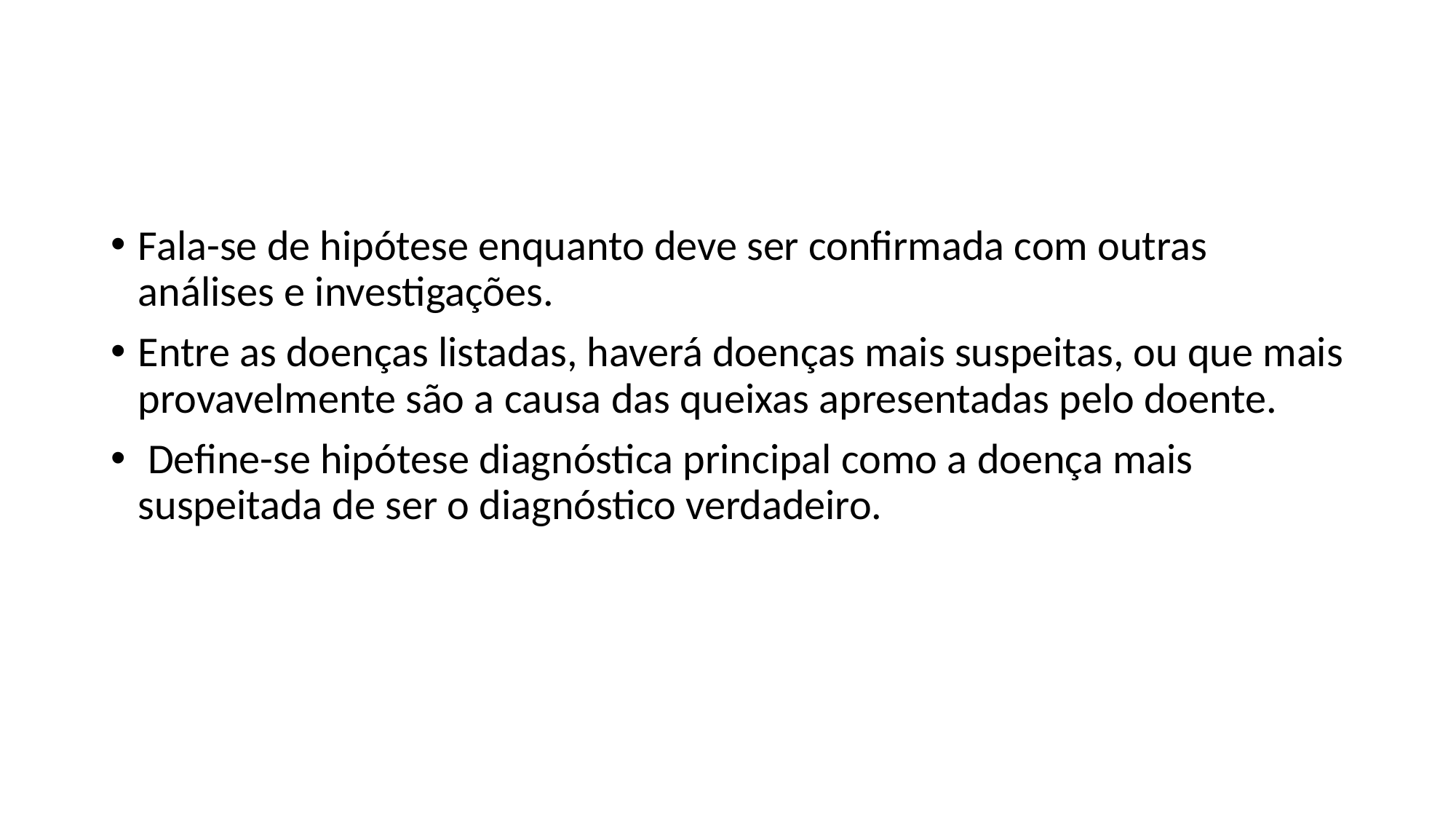

#
Fala-se de hipótese enquanto deve ser confirmada com outras análises e investigações.
Entre as doenças listadas, haverá doenças mais suspeitas, ou que mais provavelmente são a causa das queixas apresentadas pelo doente.
 Define-se hipótese diagnóstica principal como a doença mais suspeitada de ser o diagnóstico verdadeiro.